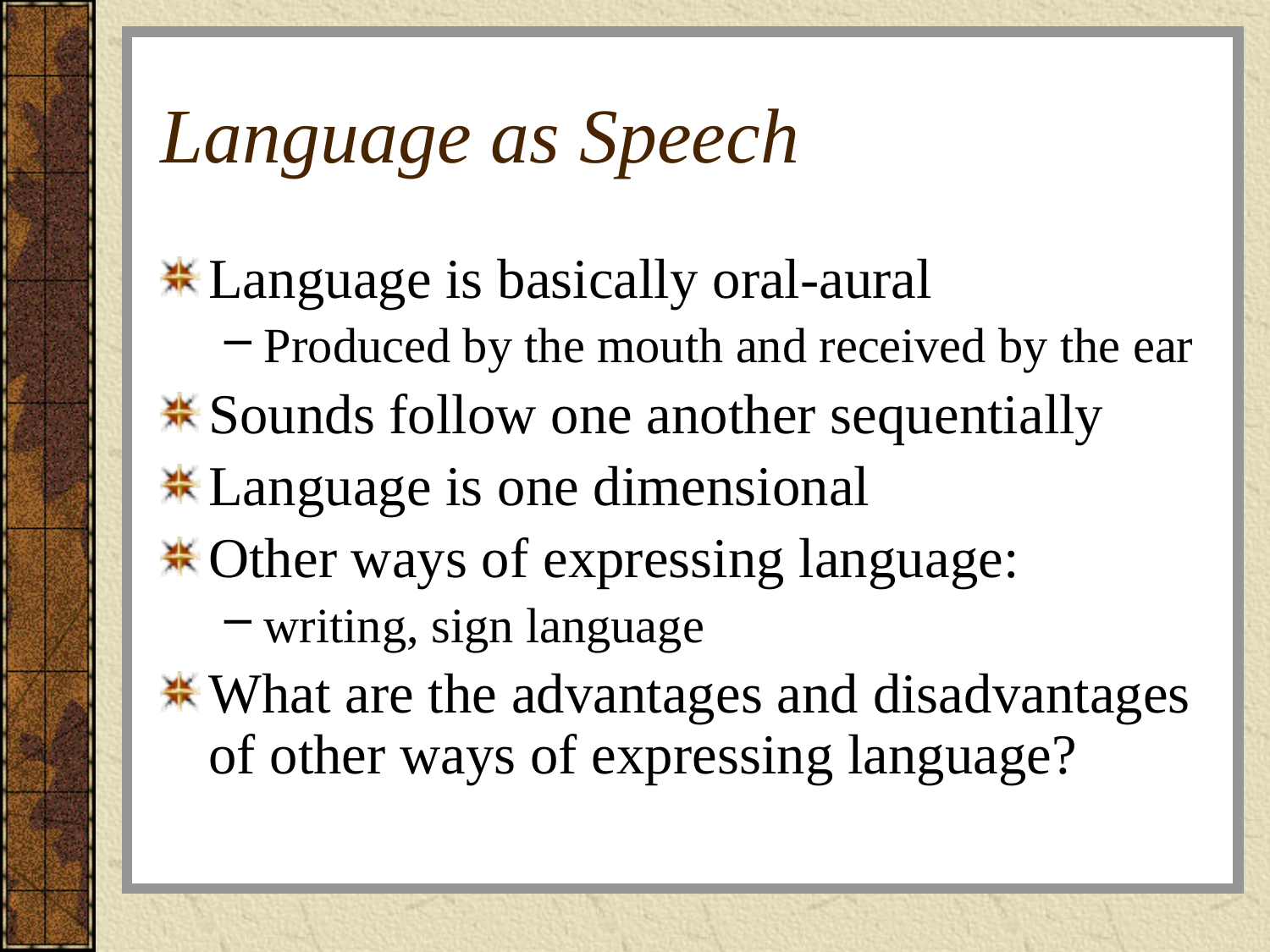

# Language as Speech
Language is basically oral-aural
Produced by the mouth and received by the ear
Sounds follow one another sequentially
Language is one dimensional
Other ways of expressing language:
writing, sign language
What are the advantages and disadvantages of other ways of expressing language?